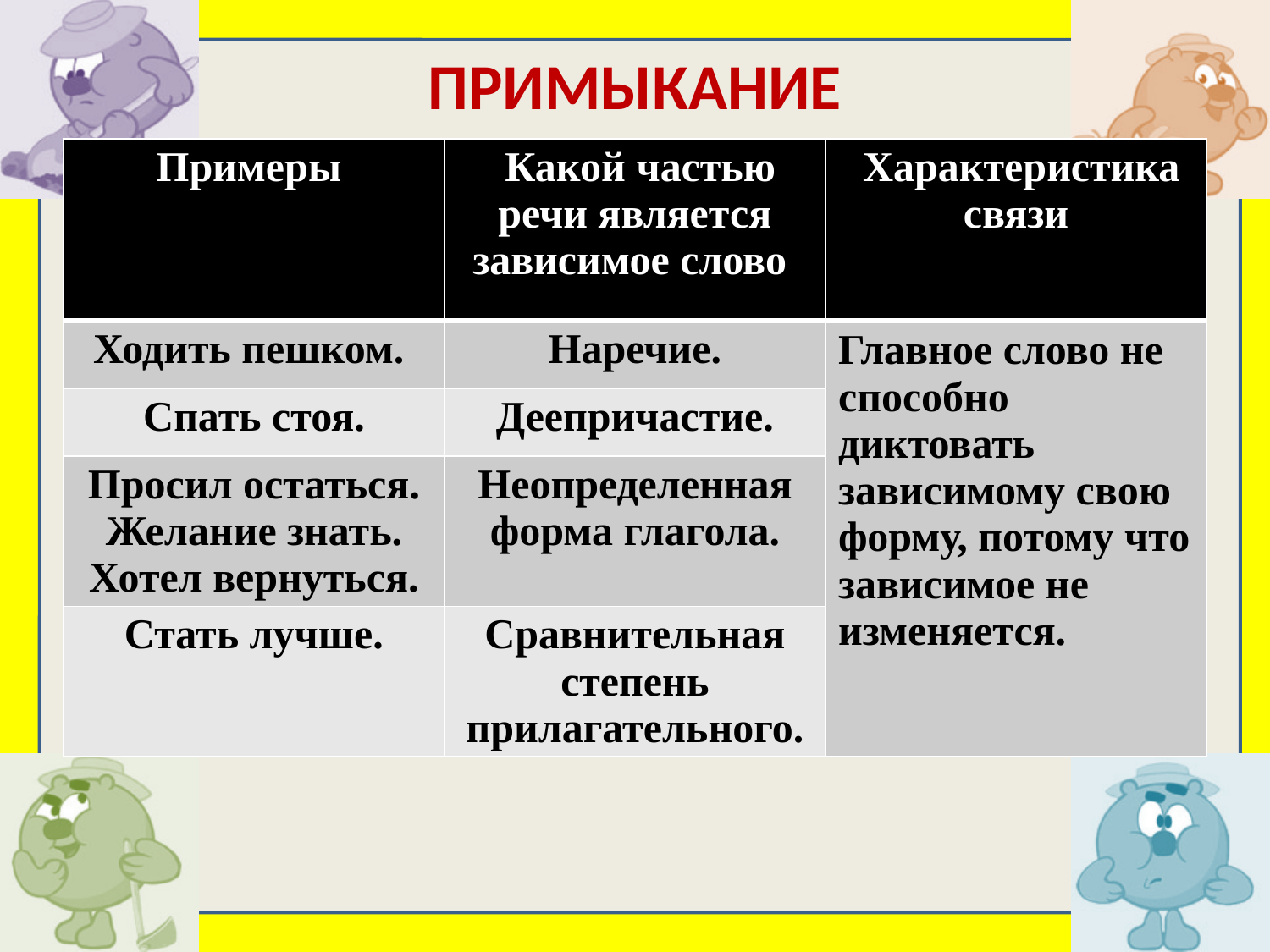

# ПРИМЫКАНИЕ
| Примеры | Какой частью речи является зависимое слово | Характеристика связи |
| --- | --- | --- |
| Ходить пешком. | Наречие. | Главное слово не способно диктовать зависимому свою форму, потому что зависимое не изменяется. |
| Спать стоя. | Деепричастие. |  |
| Просил остаться. Желание знать. Хотел вернуться. | Неопределенная форма глагола. |  |
| Стать лучше. | Сравнительная степень прилагательного. |  |